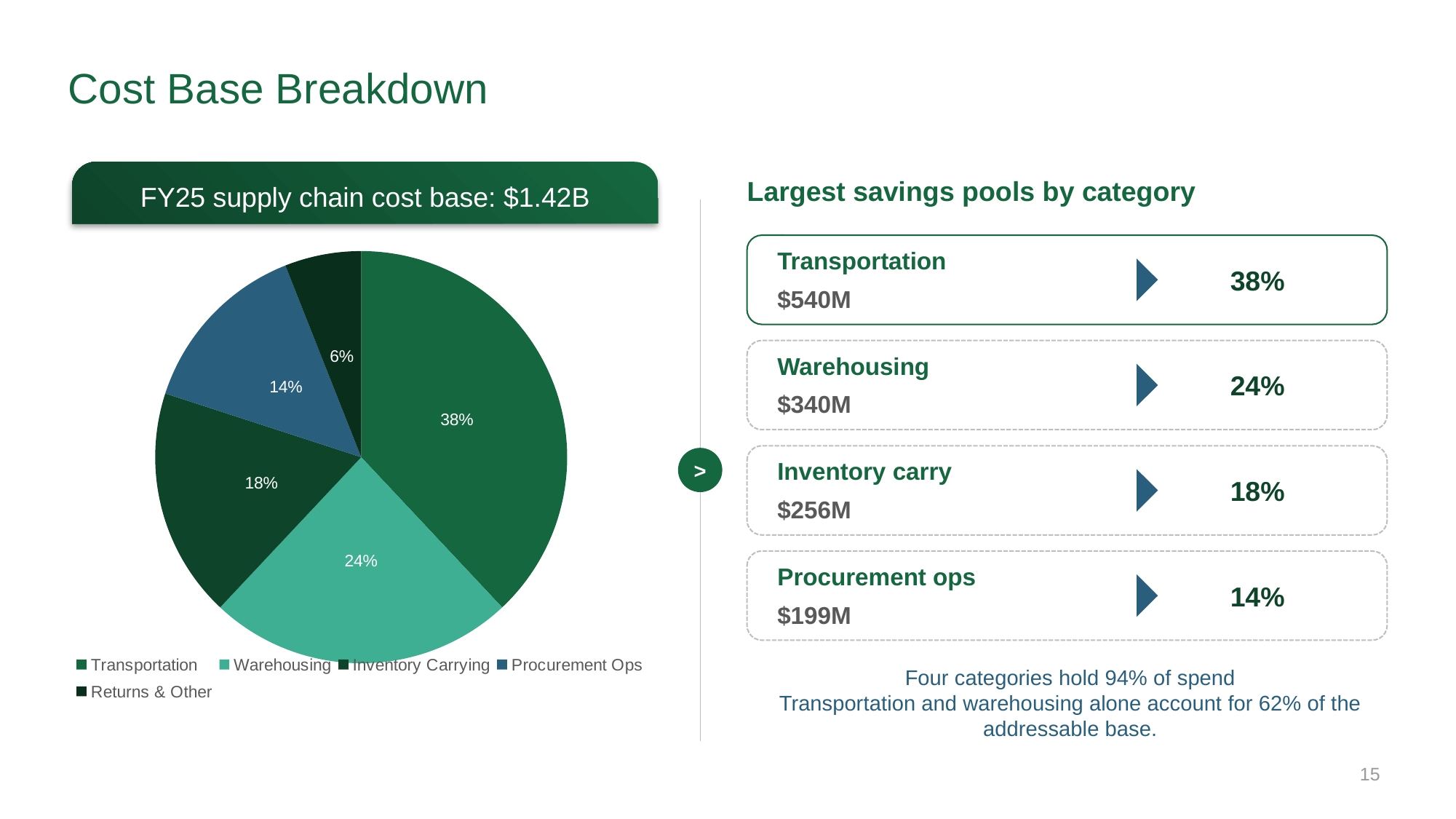

# Cost Base Breakdown
FY25 supply chain cost base: $1.42B
Largest savings pools by category
>

Transportation

### Chart

| Category | Cost Share (%) |
|---|---|
| Transportation | 38.0 |
| Warehousing | 24.0 |
| Inventory Carrying | 18.0 |
| Procurement Ops | 14.0 |
| Returns & Other | 6.0 |
38%

$540M

Warehousing
24%

$340M

Inventory carry
18%

$256M

Procurement ops
14%

$199M
Four categories hold 94% of spend
Transportation and warehousing alone account for 62% of the addressable base.
15